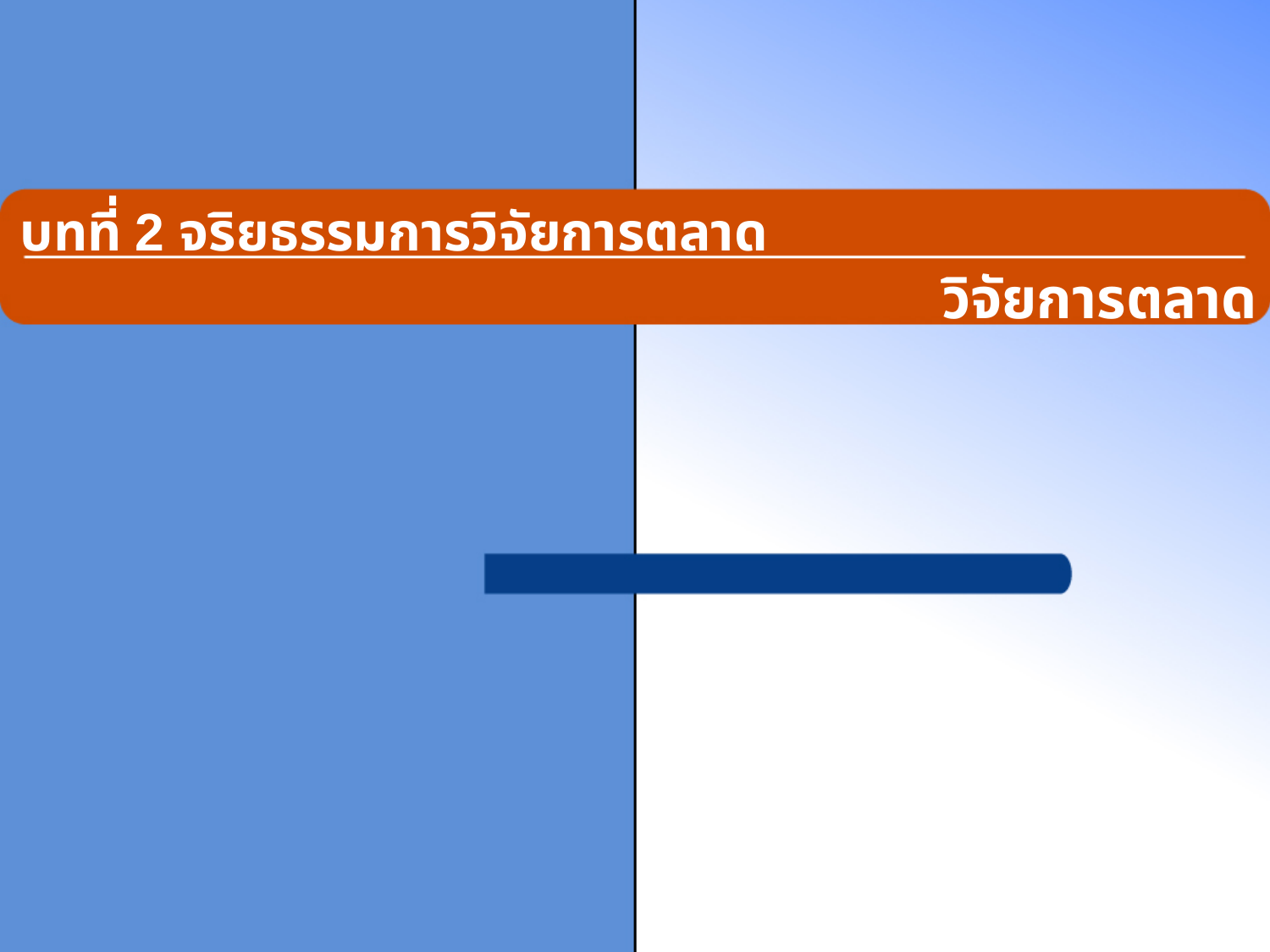

บทที่ 2 จริยธรรมการวิจัยการตลาด
วิจัยการตลาด